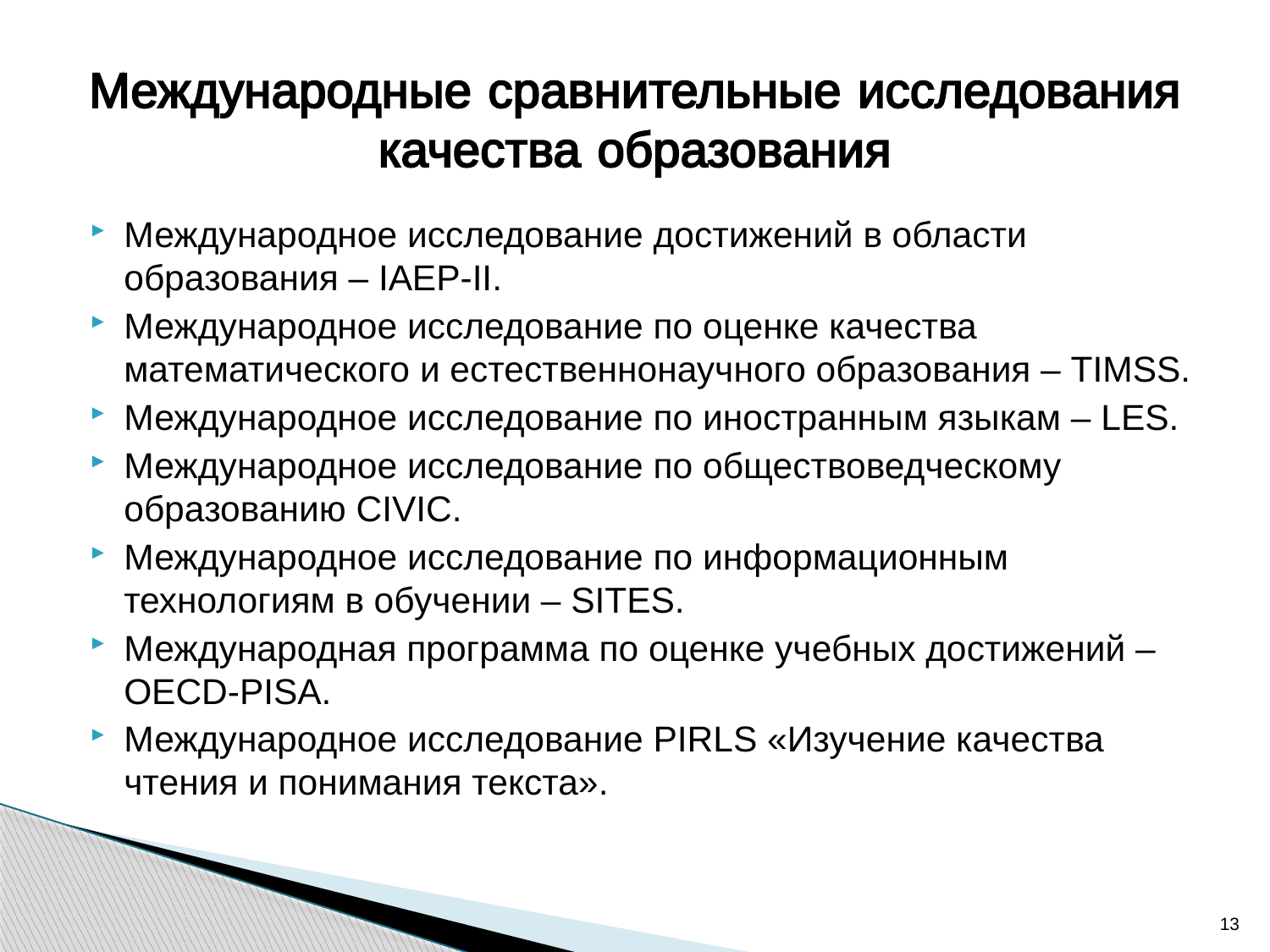

# Международные сравнительные исследования качества образования
Международное исследование достижений в области образования – IAEP-II.
Международное исследование по оценке качества математического и естественнонаучного образования – TIMSS.
Международное исследование по иностранным языкам – LES.
Международное исследование по обществоведческому образованию CIVIC.
Международное исследование по информационным технологиям в обучении – SITES.
Международная программа по оценке учебных достижений – OECD-PISA.
Международное исследование PIRLS «Изучение качества чтения и понимания текста».

13